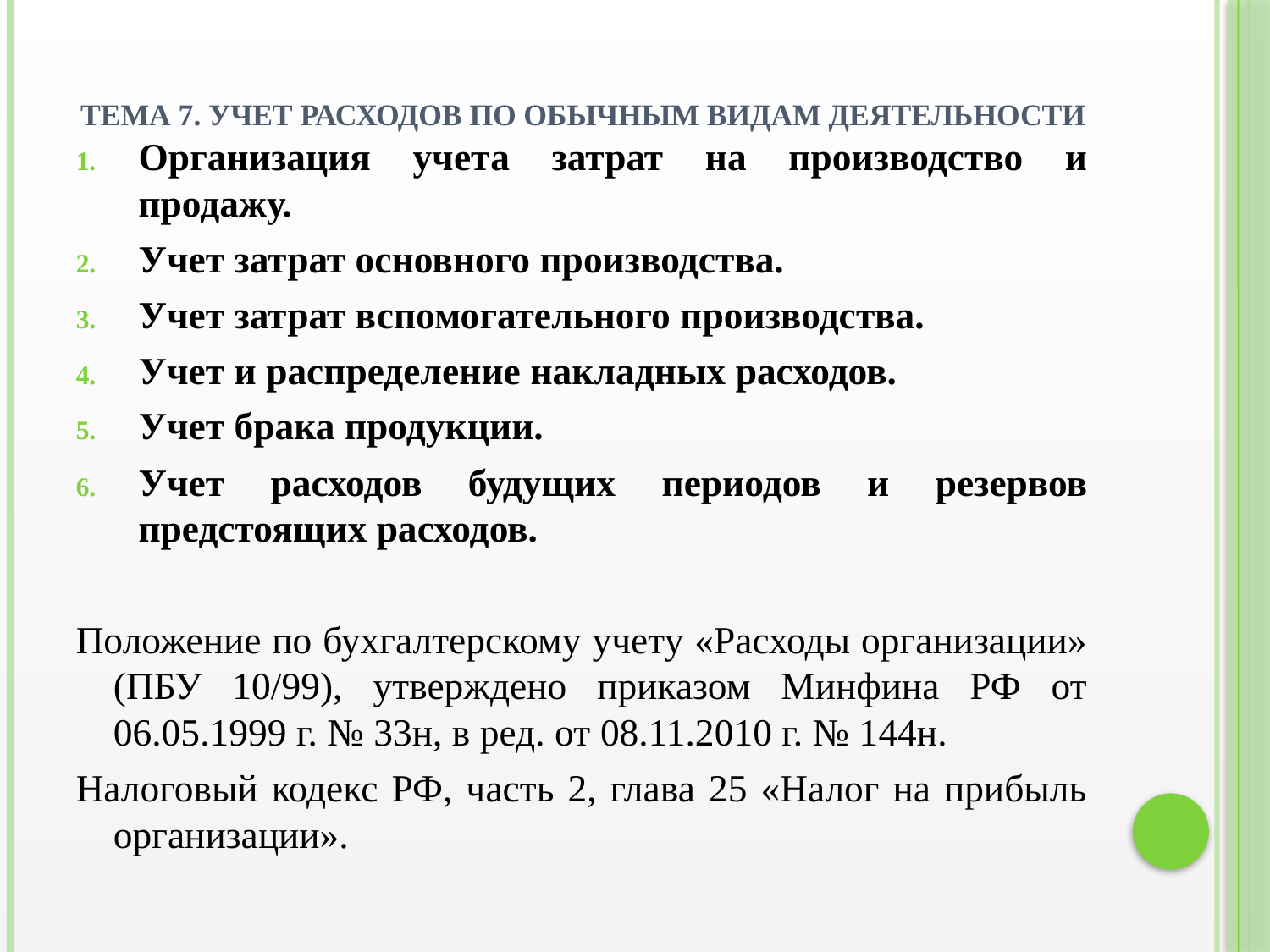

# Тема 7. УЧЕТ РАСХОДОВ ПО ОБЫЧНЫМ ВИДАМ ДЕЯТЕЛЬНОСТИ
Организация учета затрат на производство и продажу.
Учет затрат основного производства.
Учет затрат вспомогательного производства.
Учет и распределение накладных расходов.
Учет брака продукции.
Учет расходов будущих периодов и резервов предстоящих расходов.

Положение по бухгалтерскому учету «Расходы организации» (ПБУ 10/99), утверждено приказом Минфина РФ от 06.05.1999 г. № 33н, в ред. от 08.11.2010 г. № 144н.
Налоговый кодекс РФ, часть 2, глава 25 «Налог на прибыль организации».